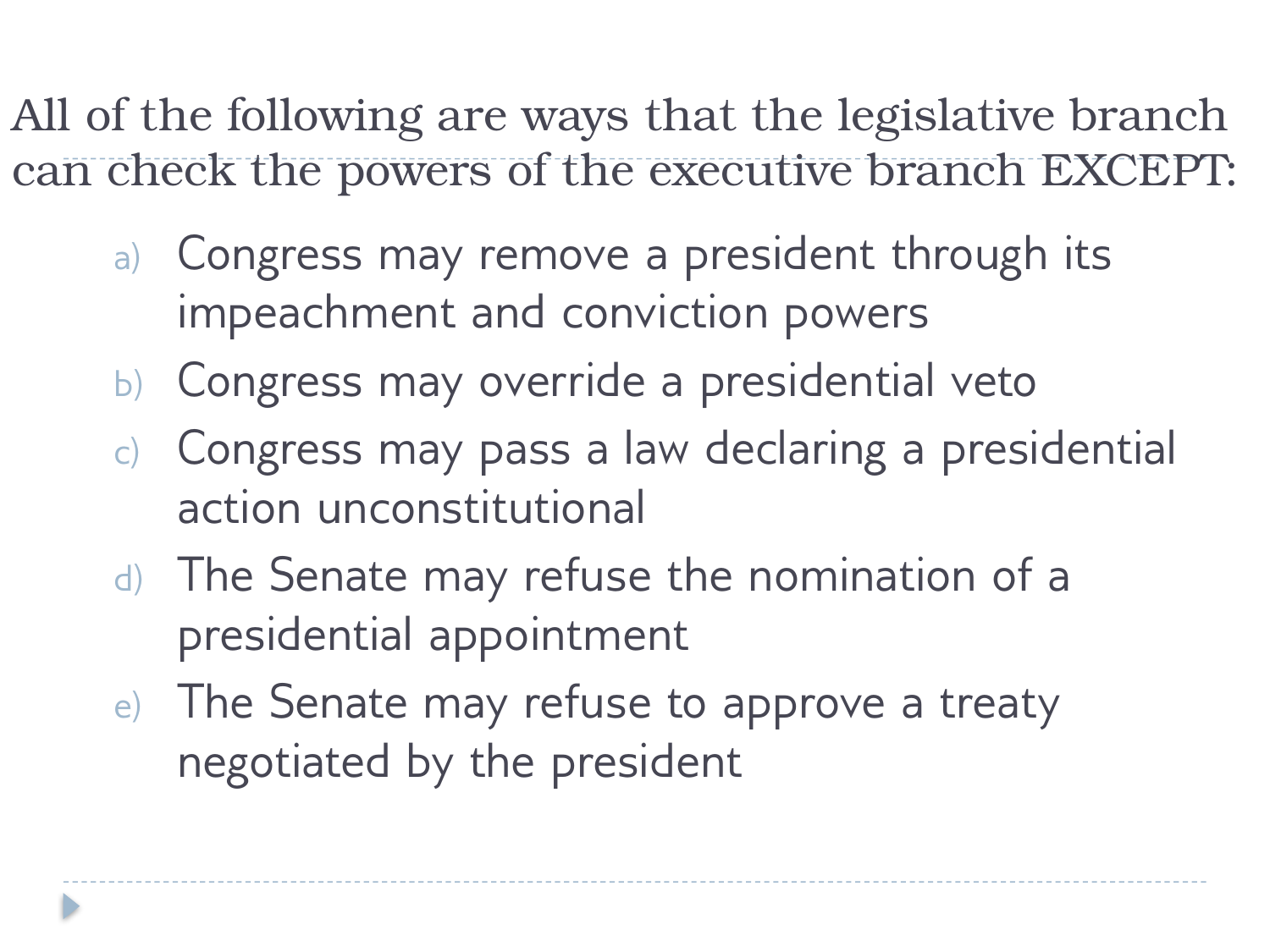

# All of the following are ways that the legislative branch can check the powers of the executive branch EXCEPT:
Congress may remove a president through its impeachment and conviction powers
Congress may override a presidential veto
Congress may pass a law declaring a presidential action unconstitutional
The Senate may refuse the nomination of a presidential appointment
The Senate may refuse to approve a treaty negotiated by the president